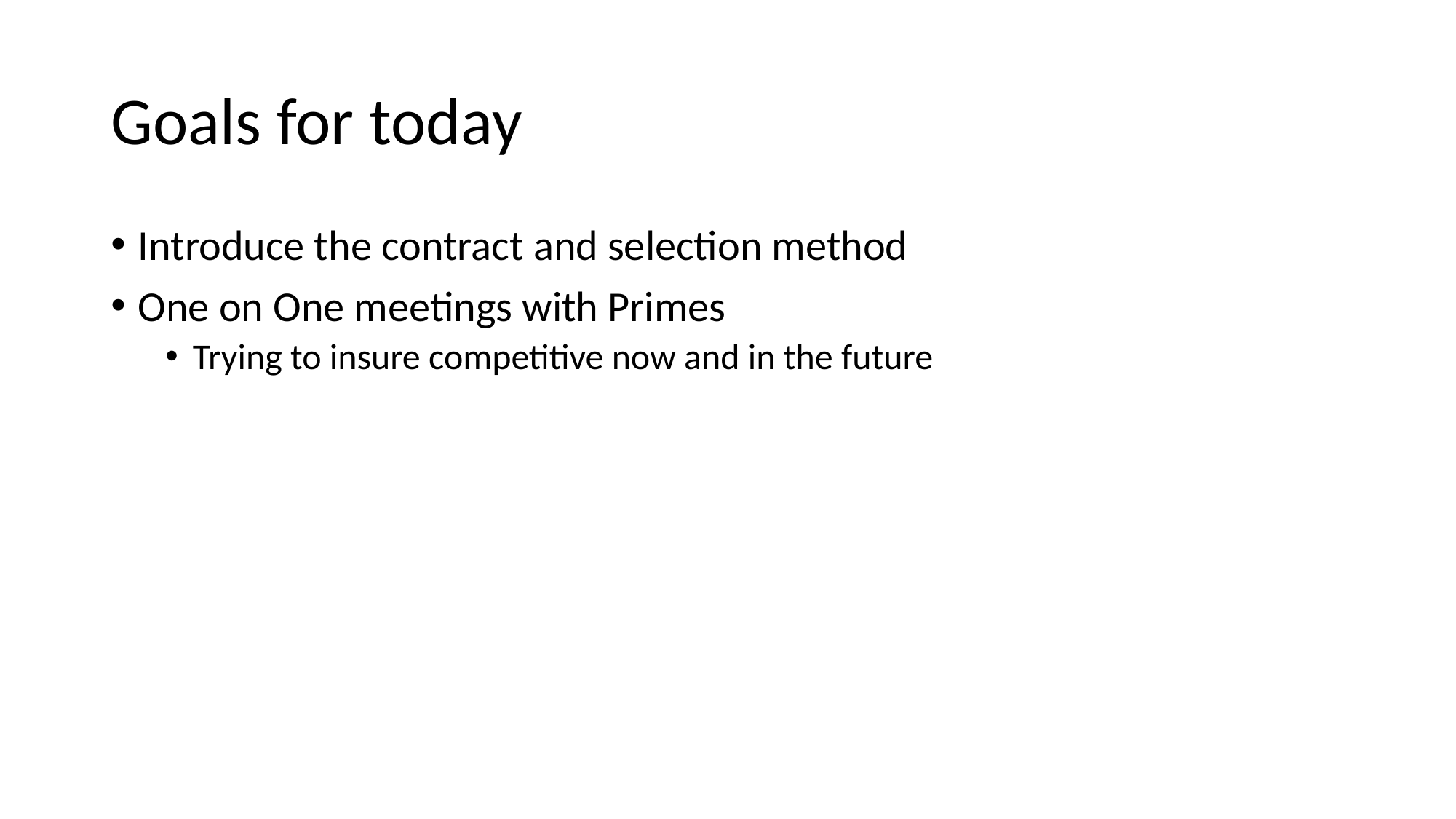

# Goals for today
Introduce the contract and selection method
One on One meetings with Primes
Trying to insure competitive now and in the future